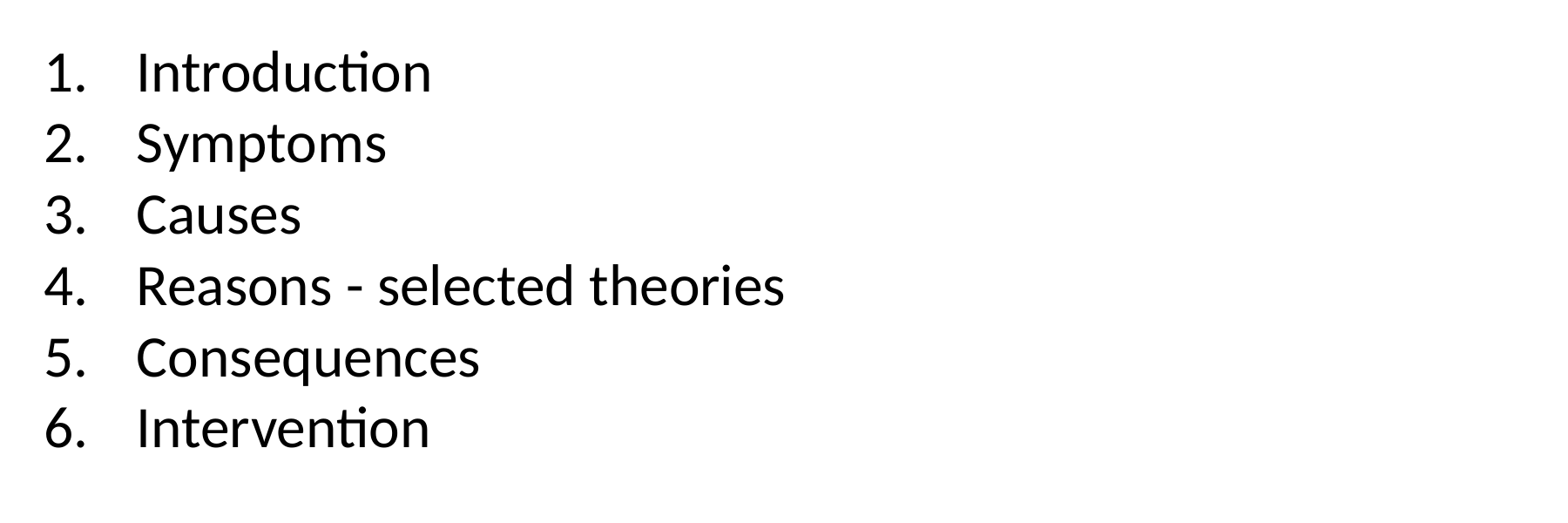

Introduction
Symptoms
Causes
Reasons - selected theories
Consequences
Intervention